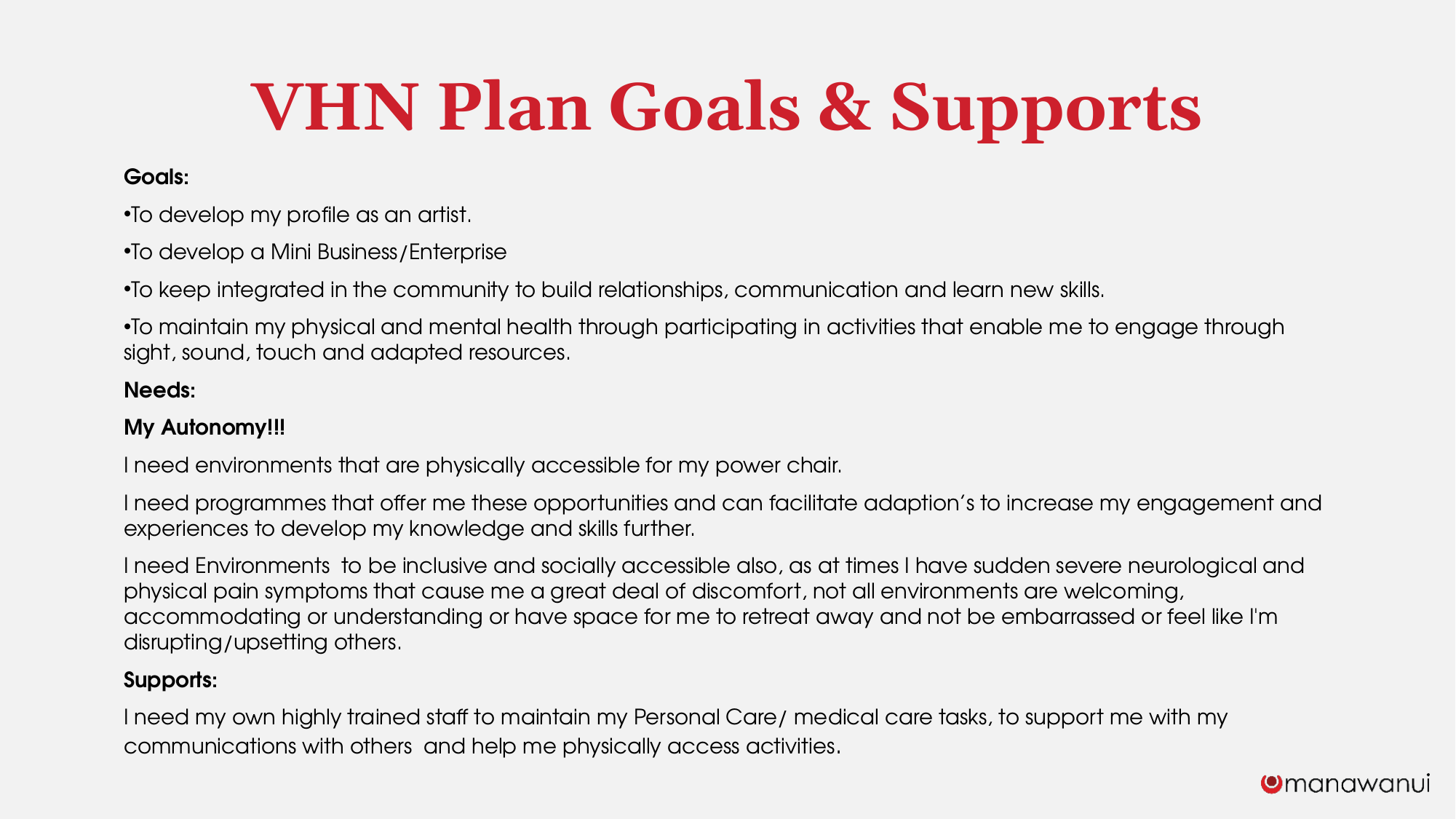

# VHN Plan Goals & Supports
Goals:
To develop my profile as an artist.
To develop a Mini Business/Enterprise
To keep integrated in the community to build relationships, communication and learn new skills.
To maintain my physical and mental health through participating in activities that enable me to engage through sight, sound, touch and adapted resources.
Needs:
My Autonomy!!!
I need environments that are physically accessible for my power chair.
I need programmes that offer me these opportunities and can facilitate adaption’s to increase my engagement and experiences to develop my knowledge and skills further.
I need Environments  to be inclusive and socially accessible also, as at times I have sudden severe neurological and physical pain symptoms that cause me a great deal of discomfort, not all environments are welcoming, accommodating or understanding or have space for me to retreat away and not be embarrassed or feel like I'm disrupting/upsetting others.
Supports:
I need my own highly trained staff to maintain my Personal Care/ medical care tasks, to support me with my communications with others  and help me physically access activities.